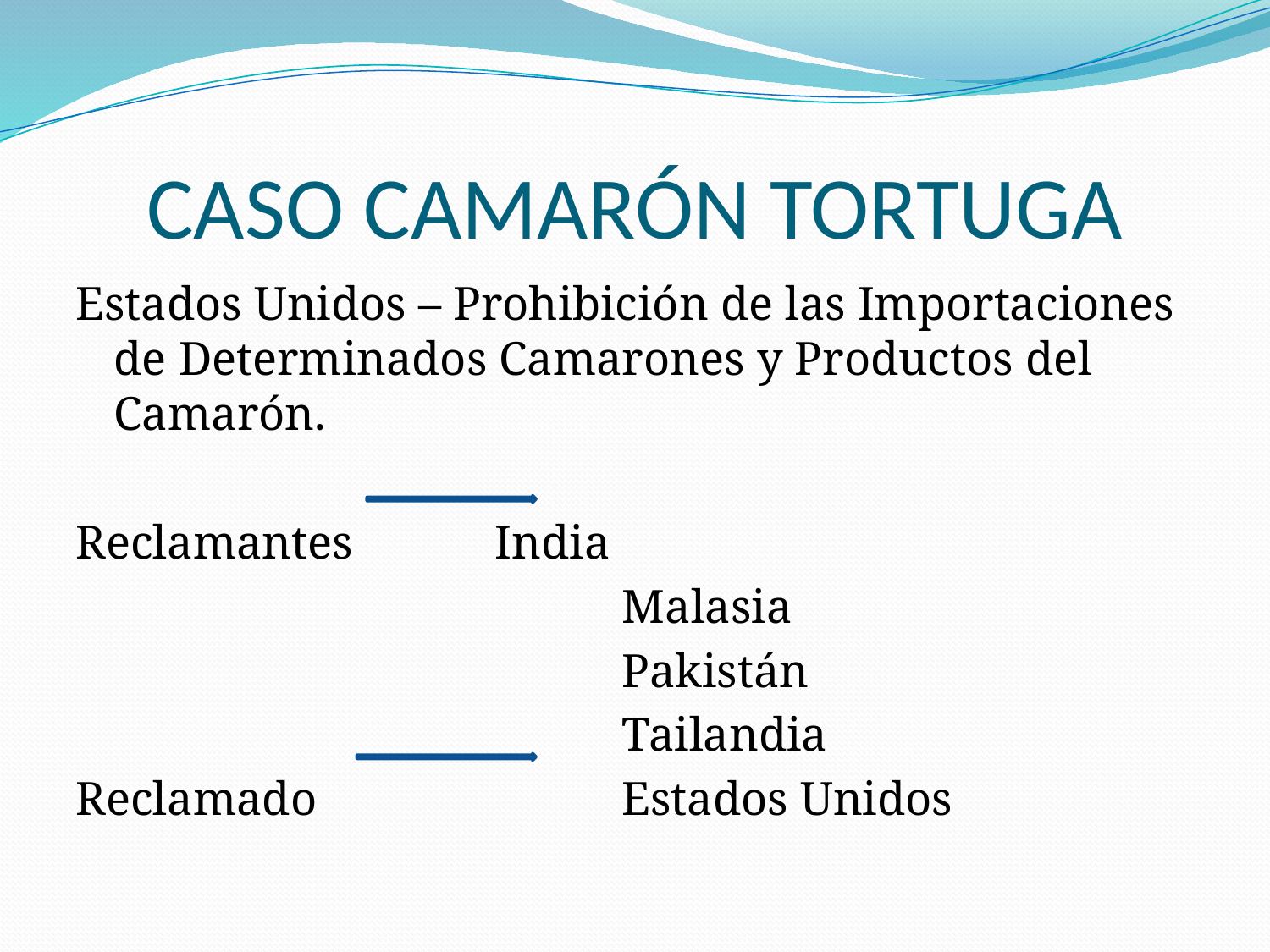

# CASO CAMARÓN TORTUGA
Estados Unidos – Prohibición de las Importaciones de Determinados Camarones y Productos del Camarón.

Reclamantes 		India
					Malasia
					Pakistán
					Tailandia
Reclamado 			Estados Unidos